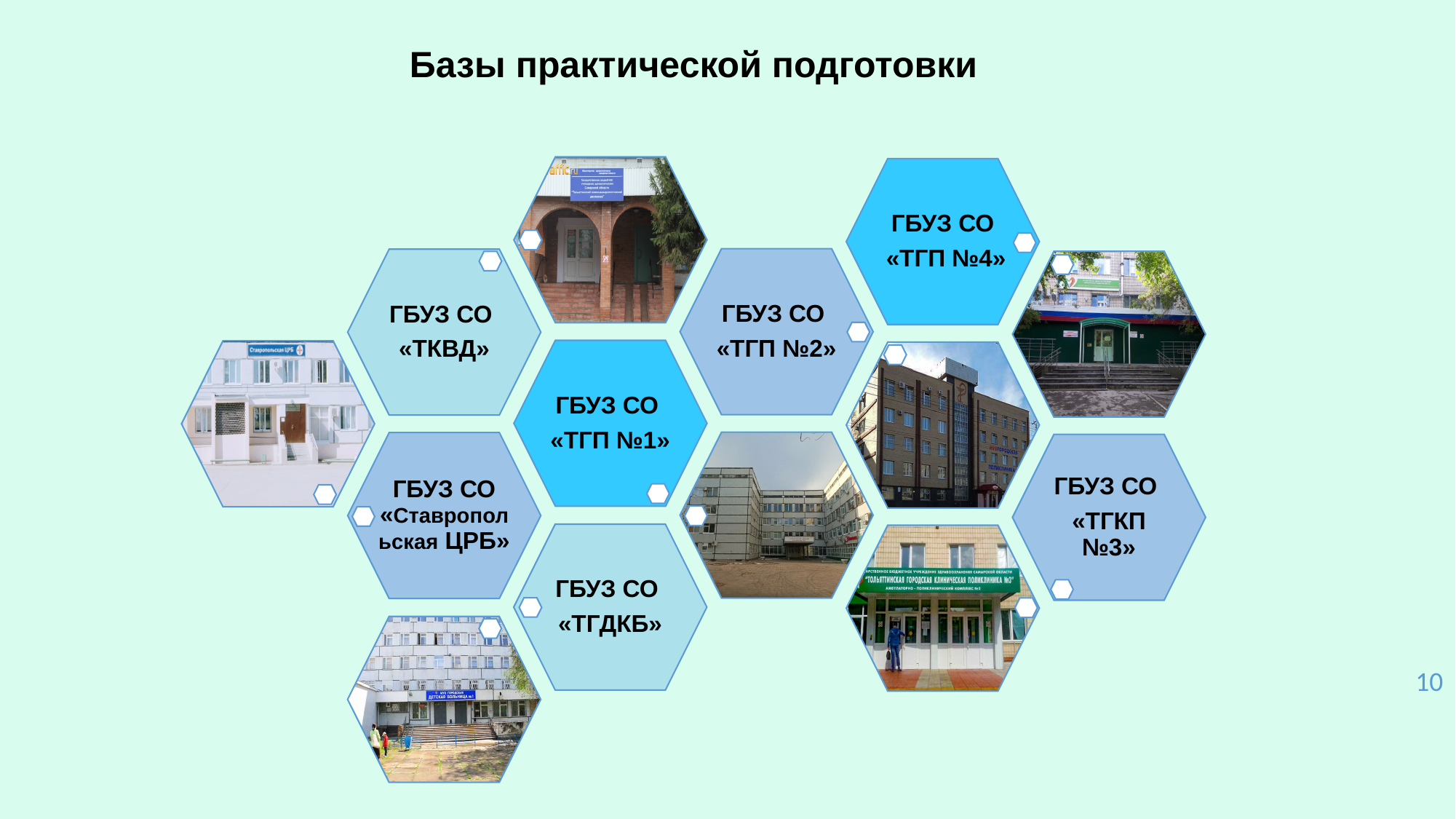

Базы практической подготовки
ГБУЗ СО «Ставропольская ЦРБ»
ГБУЗ СО
«ТГП №1»
ГБУЗ СО
«ТКВД»
ГБУЗ СО
«ТГП №2»
ГБУЗ СО
 «ТГП №4»
ГБУЗ СО
«ТГКП №3»
ГБУЗ СО
«ТГДКБ»
10